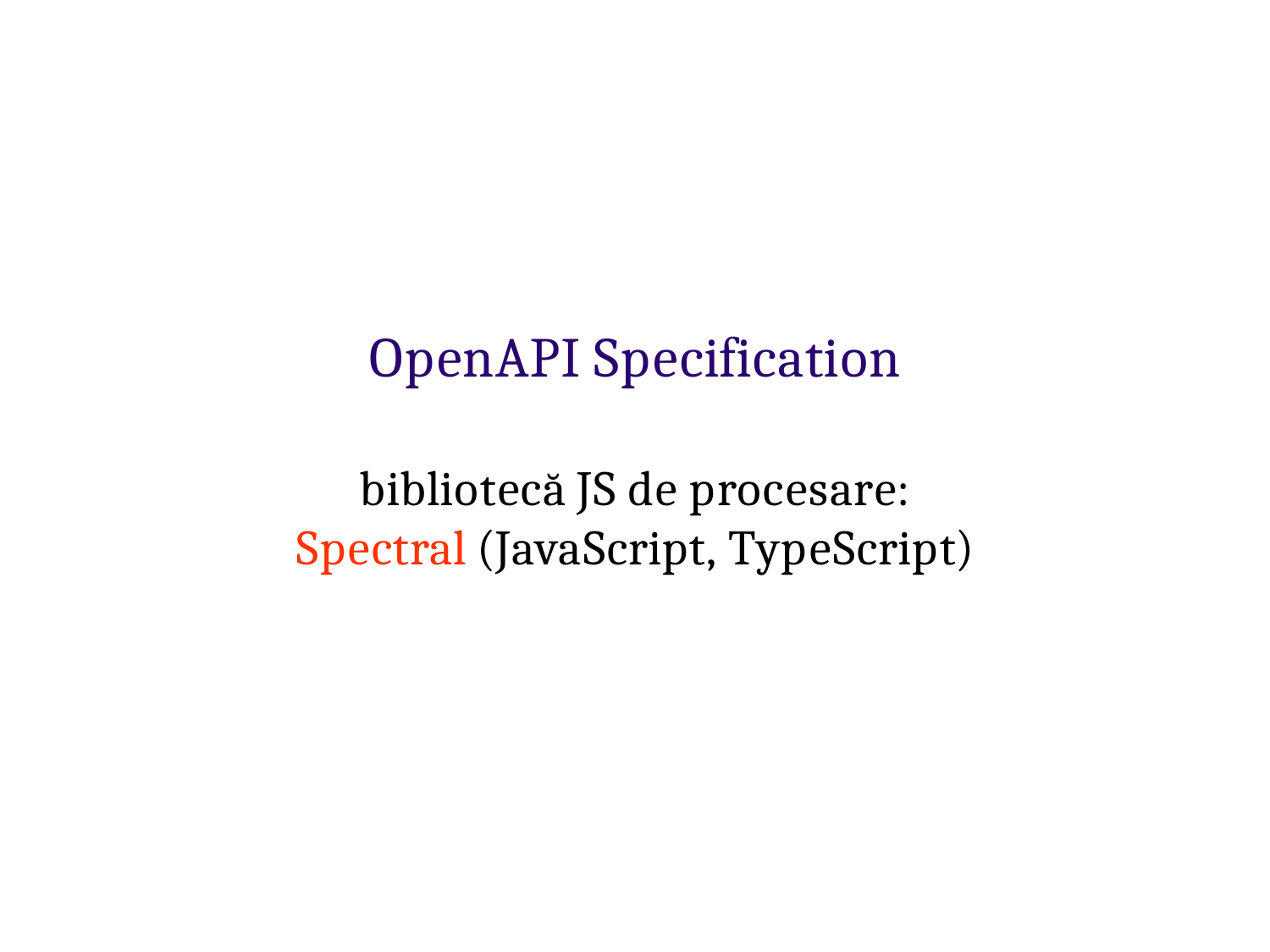

# OpenAPI Specification
bibliotecă JS de procesare:
Spectral (JavaScript, TypeScript)